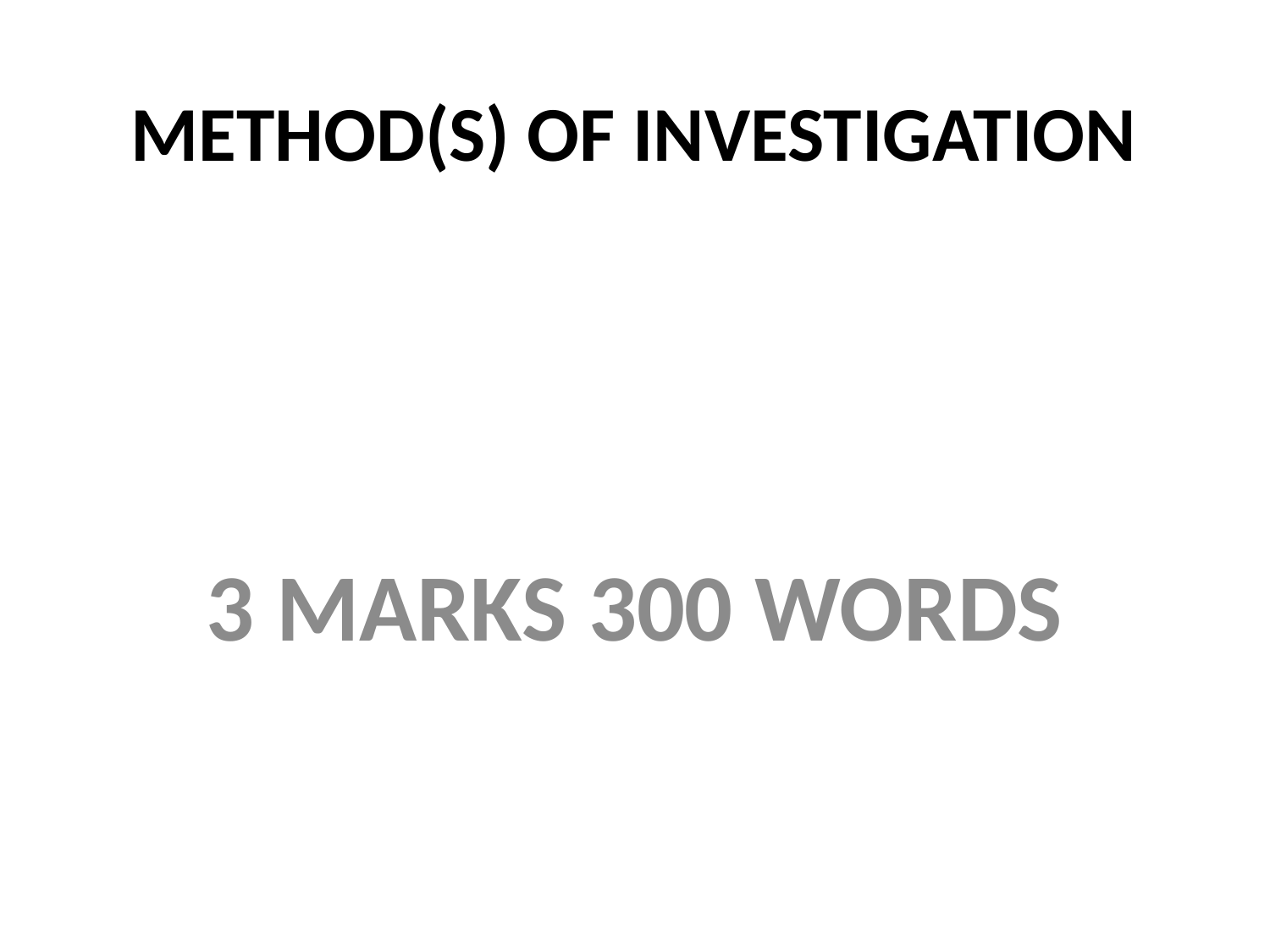

# METHOD(S) OF INVESTIGATION
3 MARKS 300 WORDS